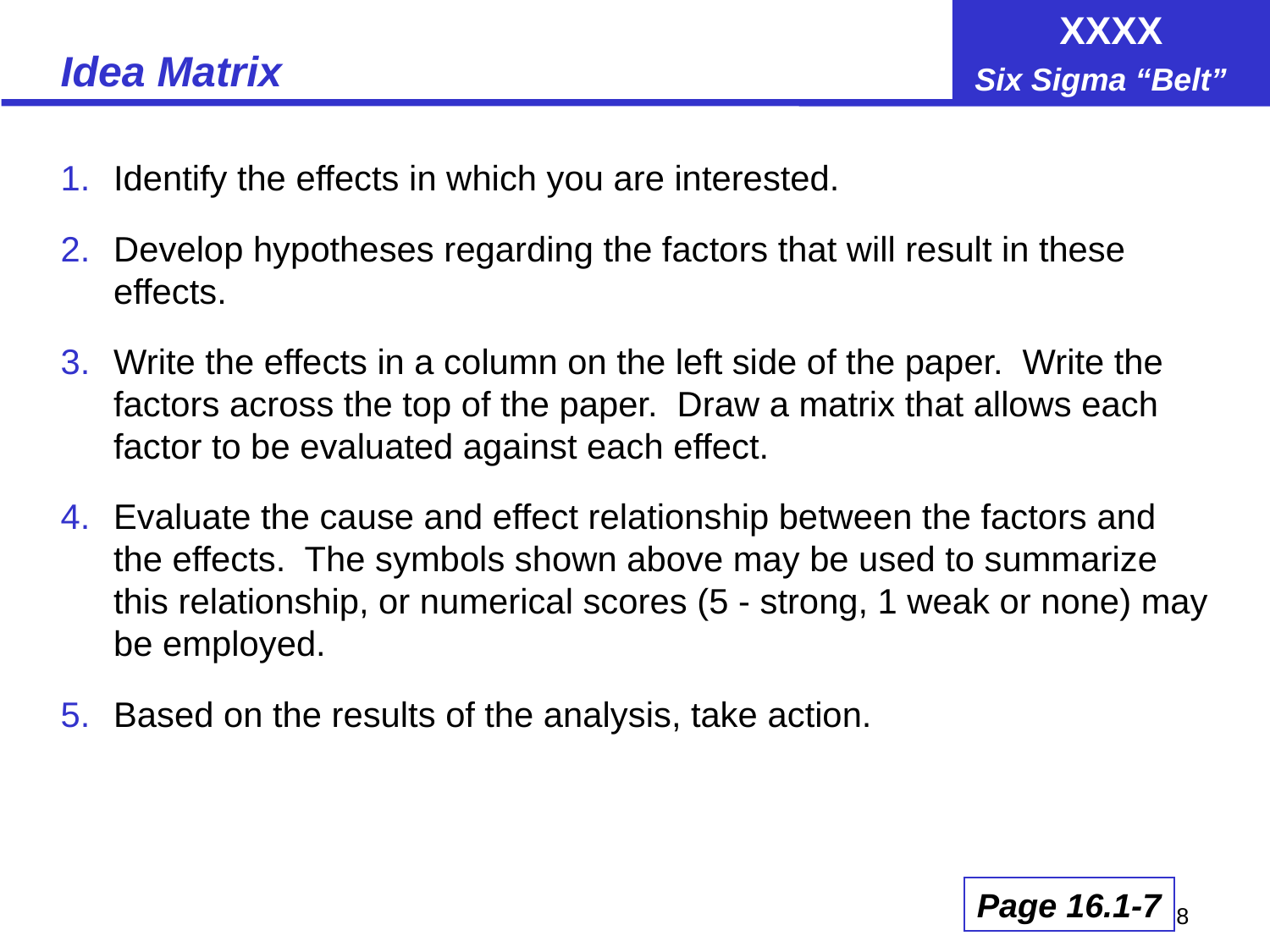

# Idea Matrix
Identify the effects in which you are interested.
Develop hypotheses regarding the factors that will result in these effects.
Write the effects in a column on the left side of the paper.  Write the factors across the top of the paper.  Draw a matrix that allows each factor to be evaluated against each effect.
Evaluate the cause and effect relationship between the factors and the effects.  The symbols shown above may be used to summarize this relationship, or numerical scores (5 - strong, 1 weak or none) may be employed.
Based on the results of the analysis, take action.
Page 16.1-7